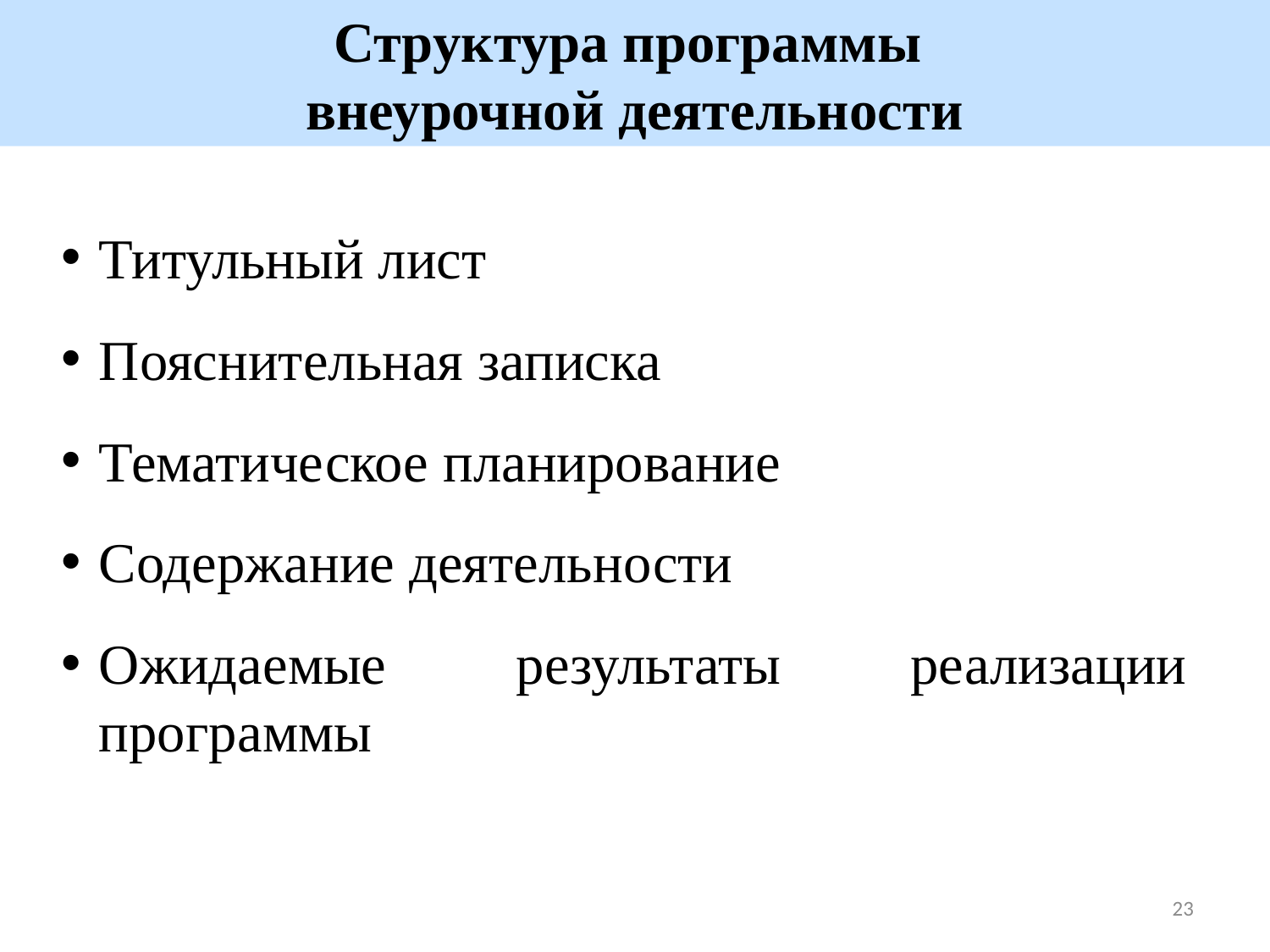

Структура программы
внеурочной деятельности
Титульный лист

Пояснительная записка

Тематическое планирование

Содержание деятельности

Ожидаемые результаты реализации программы
23